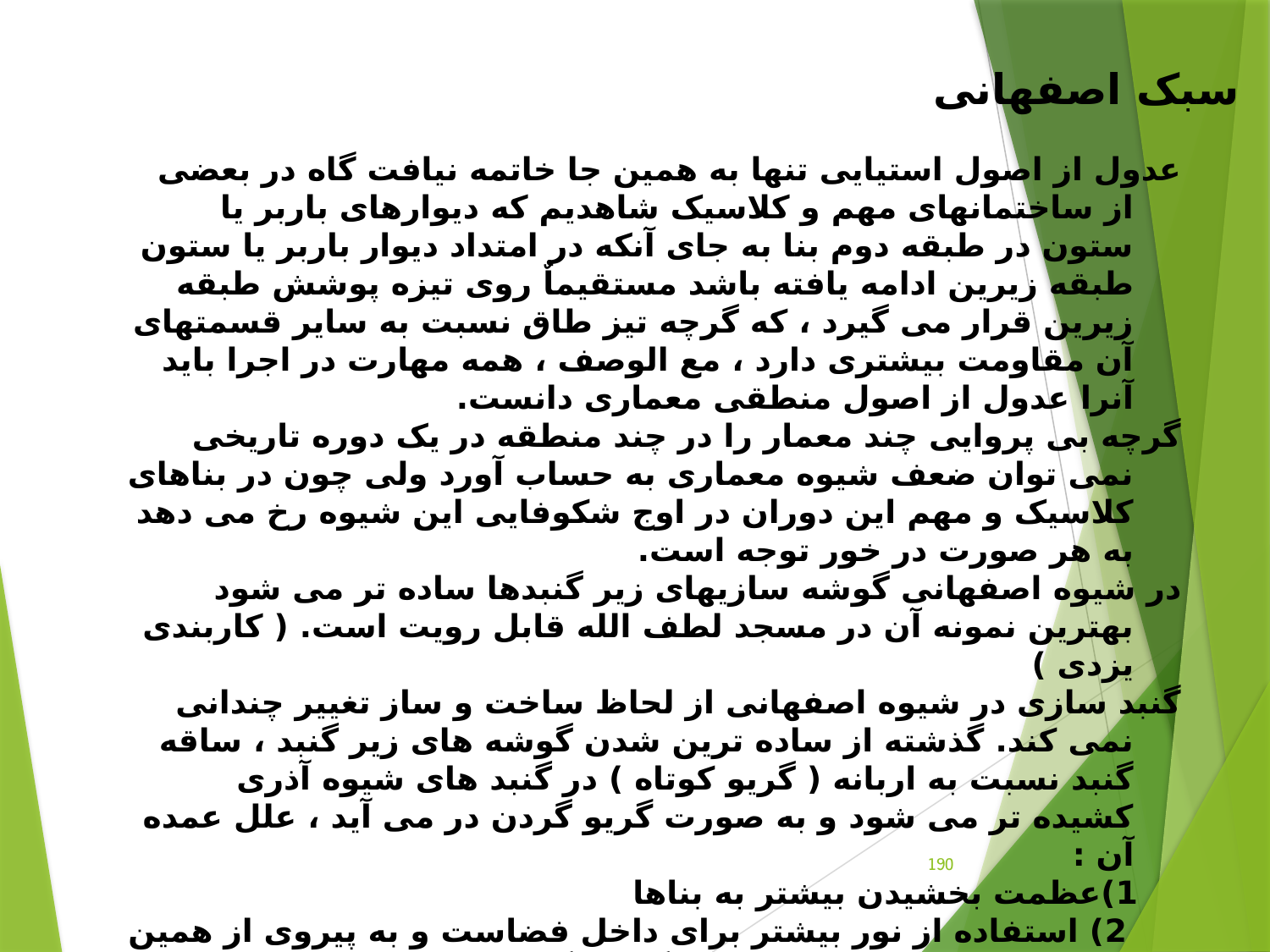

سبک اصفهانی
عدول از اصول استیایی تنها به همین جا خاتمه نیافت گاه در بعضی از ساختمانهای مهم و کلاسیک شاهدیم که دیوارهای باربر یا ستون در طبقه دوم بنا به جای آنکه در امتداد دیوار باربر یا ستون طبقه زیرین ادامه یافته باشد مستقیماٌ روی تیزه پوشش طبقه زیرین قرار می گیرد ، که گرچه تیز طاق نسبت به سایر قسمتهای آن مقاومت بیشتری دارد ، مع الوصف ، همه مهارت در اجرا باید آنرا عدول از اصول منطقی معماری دانست.
گرچه بی پروایی چند معمار را در چند منطقه در یک دوره تاریخی نمی توان ضعف شیوه معماری به حساب آورد ولی چون در بناهای کلاسیک و مهم این دوران در اوج شکوفایی این شیوه رخ می دهد به هر صورت در خور توجه است.
در شیوه اصفهانی گوشه سازیهای زیر گنبدها ساده تر می شود بهترین نمونه آن در مسجد لطف الله قابل رویت است. ( کاربندی یزدی )
گنبد سازی در شیوه اصفهانی از لحاظ ساخت و ساز تغییر چندانی نمی کند. گذشته از ساده ترین شدن گوشه های زیر گنبد ، ساقه گنبد نسبت به اربانه ( گریو کوتاه ) در گنبد های شیوه آذری کشیده تر می شود و به صورت گریو گردن در می آید ، علل عمده آن :
    1)عظمت بخشیدن بیشتر به بناها
     2) استفاده از نور بیشتر برای داخل فضاست و به پیروی از همین شیوه و در ترکیب همخوانی با گنبد ، گلدسته های مساجد نیز ساده تر ، ظریف تر و باریکتر از گلدسته های قدیمی می شوند.
190